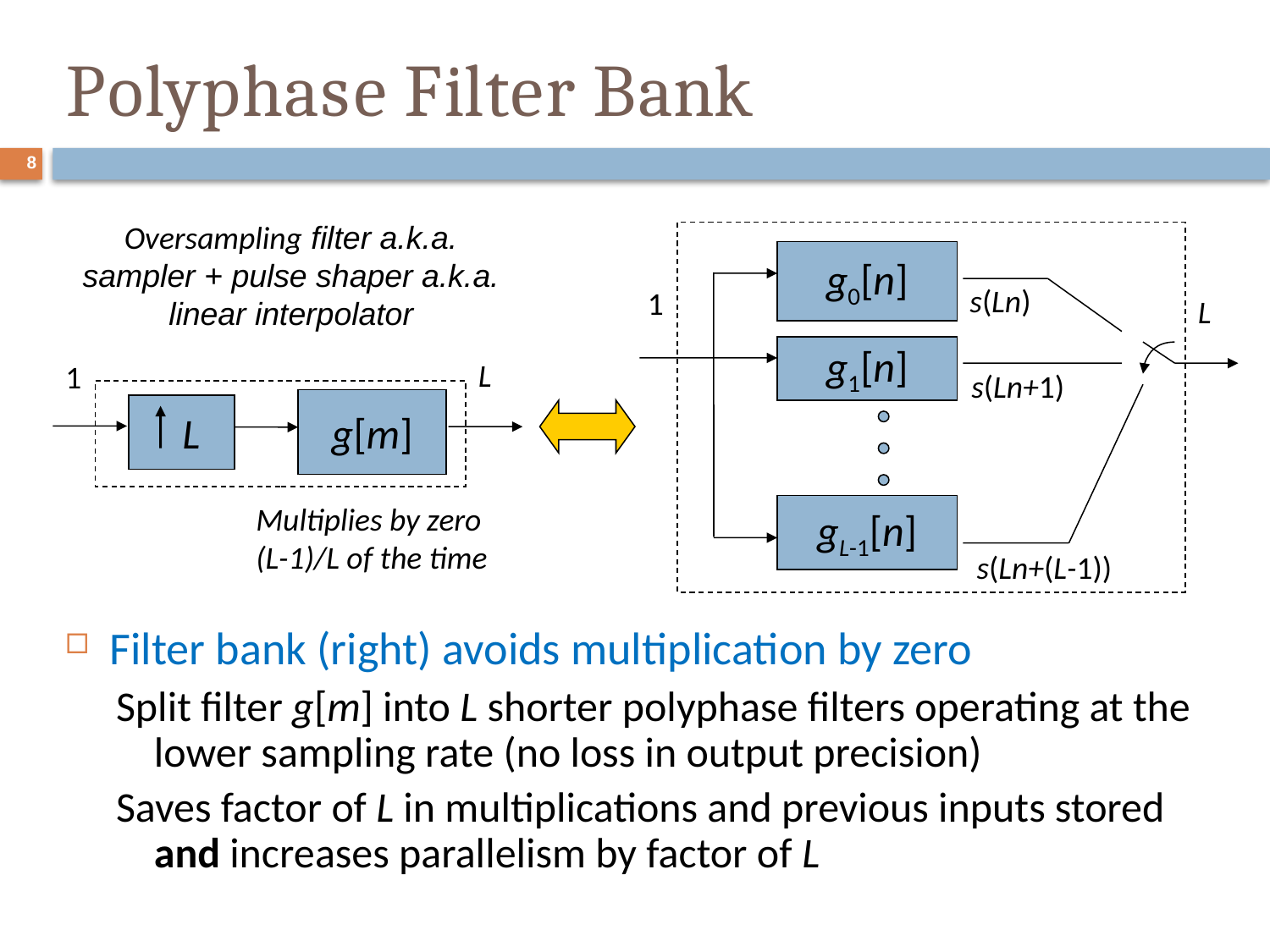

Polyphase Filter Bank
8
Oversampling filter a.k.a. sampler + pulse shaper a.k.a. linear interpolator

g0[n]

s(Ln)
1

L
g1[n]

s(Ln+1)

gL-1[n]

s(Ln+(L-1))

L
1

g[m]
  L

Multiplies by zero (L-1)/L of the time
Filter bank (right) avoids multiplication by zero
Split filter g[m] into L shorter polyphase filters operating at the lower sampling rate (no loss in output precision)
Saves factor of L in multiplications and previous inputs stored and increases parallelism by factor of L
8